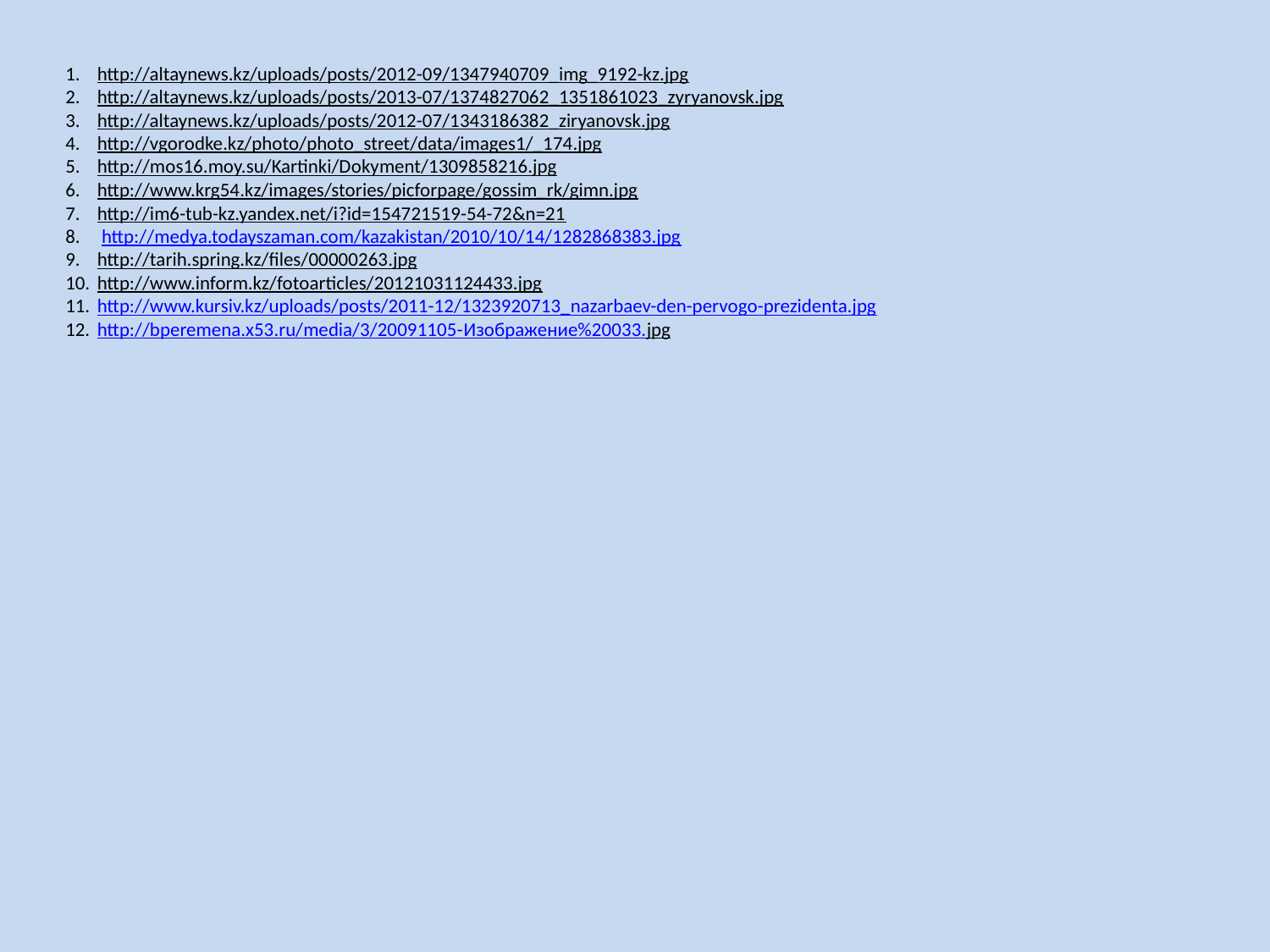

http://altaynews.kz/uploads/posts/2012-09/1347940709_img_9192-kz.jpg
http://altaynews.kz/uploads/posts/2013-07/1374827062_1351861023_zyryanovsk.jpg
http://altaynews.kz/uploads/posts/2012-07/1343186382_ziryanovsk.jpg
http://vgorodke.kz/photo/photo_street/data/images1/_174.jpg
http://mos16.moy.su/Kartinki/Dokyment/1309858216.jpg
http://www.krg54.kz/images/stories/picforpage/gossim_rk/gimn.jpg
http://im6-tub-kz.yandex.net/i?id=154721519-54-72&n=21
 http://medya.todayszaman.com/kazakistan/2010/10/14/1282868383.jpg
http://tarih.spring.kz/files/00000263.jpg
http://www.inform.kz/fotoarticles/20121031124433.jpg
http://www.kursiv.kz/uploads/posts/2011-12/1323920713_nazarbaev-den-pervogo-prezidenta.jpg
http://bperemena.x53.ru/media/3/20091105-Изображение%20033.jpg